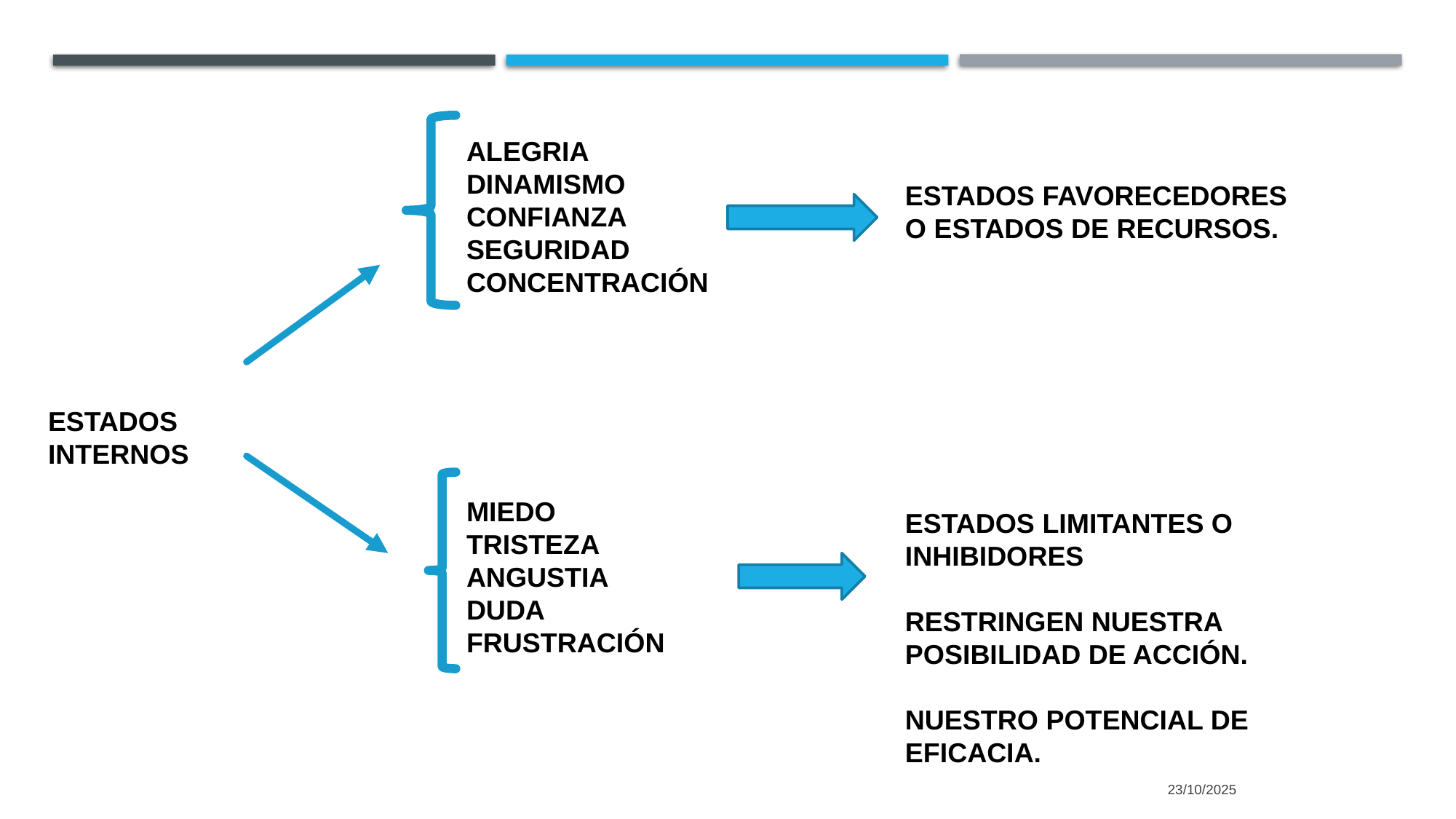

ALEGRIA
DINAMISMO
CONFIANZA
SEGURIDAD
CONCENTRACIÓN

MIEDO
TRISTEZA
ANGUSTIA
DUDA
FRUSTRACIÓN
ESTADOS FAVORECEDORES
O ESTADOS DE RECURSOS.

ESTADOS LIMITANTES O INHIBIDORES

RESTRINGEN NUESTRA POSIBILIDAD DE ACCIÓN.

NUESTRO POTENCIAL DE EFICACIA.

ESTADOS INTERNOS

23/10/2025